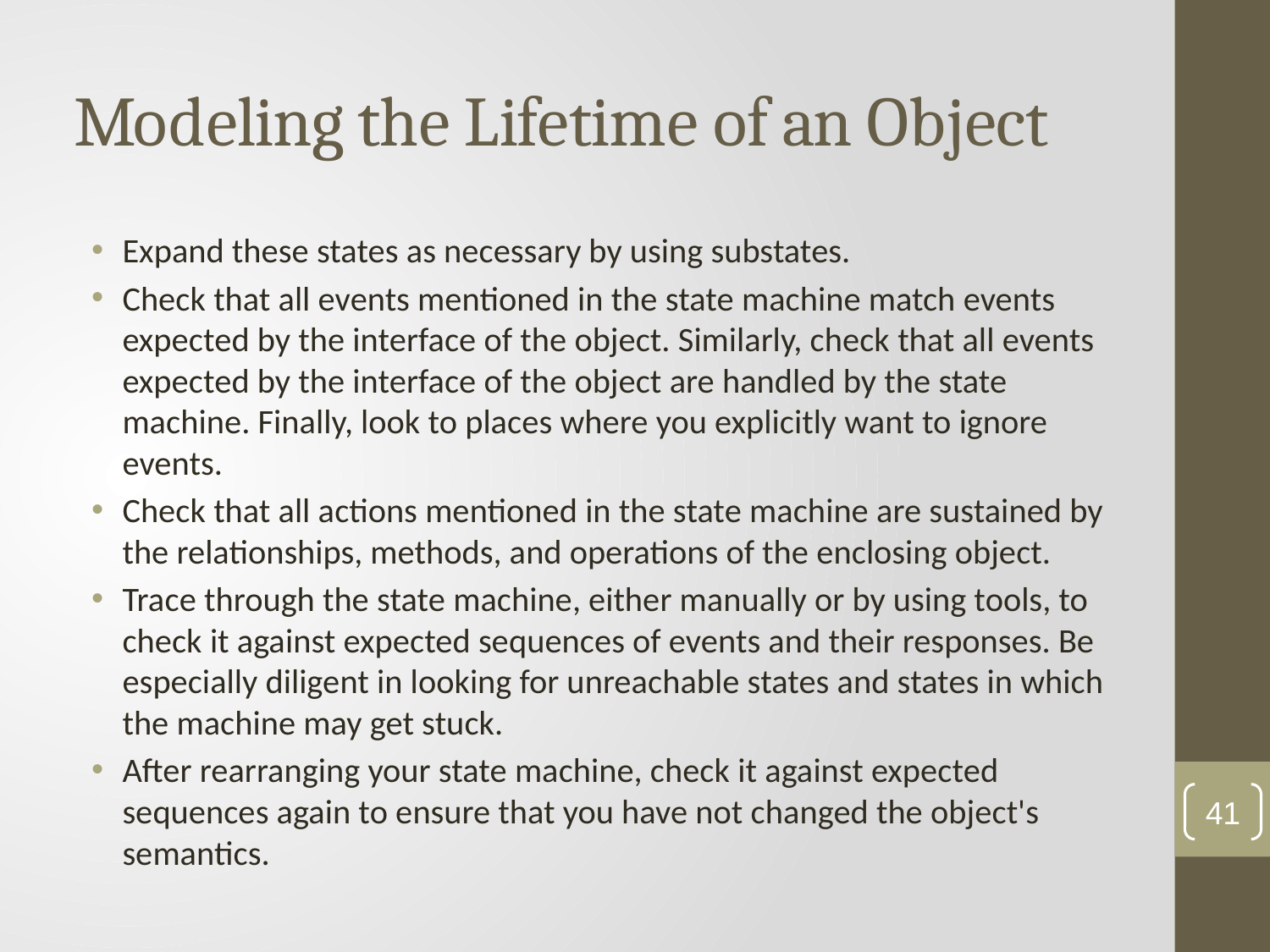

# Modeling the Lifetime of an Object
Expand these states as necessary by using substates.
Check that all events mentioned in the state machine match events expected by the interface of the object. Similarly, check that all events expected by the interface of the object are handled by the state machine. Finally, look to places where you explicitly want to ignore events.
Check that all actions mentioned in the state machine are sustained by the relationships, methods, and operations of the enclosing object.
Trace through the state machine, either manually or by using tools, to check it against expected sequences of events and their responses. Be especially diligent in looking for unreachable states and states in which the machine may get stuck.
After rearranging your state machine, check it against expected sequences again to ensure that you have not changed the object's semantics.
41